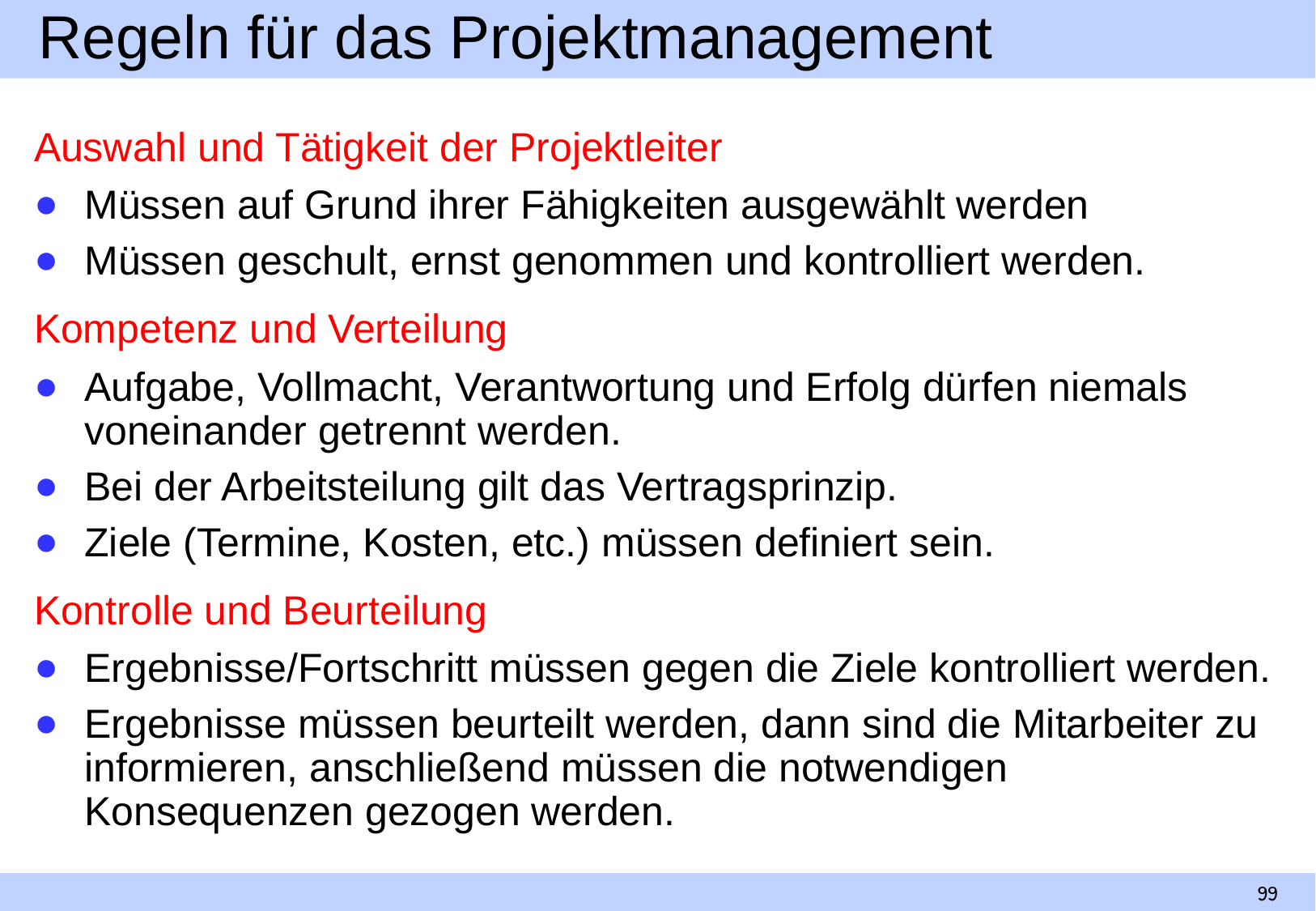

# Regeln für das Projektmanagement
Auswahl und Tätigkeit der Projektleiter
Müssen auf Grund ihrer Fähigkeiten ausgewählt werden
Müssen geschult, ernst genommen und kontrolliert werden.
Kompetenz und Verteilung
Aufgabe, Vollmacht, Verantwortung und Erfolg dürfen niemals voneinander getrennt werden.
Bei der Arbeitsteilung gilt das Vertragsprinzip.
Ziele (Termine, Kosten, etc.) müssen definiert sein.
Kontrolle und Beurteilung
Ergebnisse/Fortschritt müssen gegen die Ziele kontrolliert werden.
Ergebnisse müssen beurteilt werden, dann sind die Mitarbeiter zu informieren, anschließend müssen die notwendigen Konsequenzen gezogen werden.
99